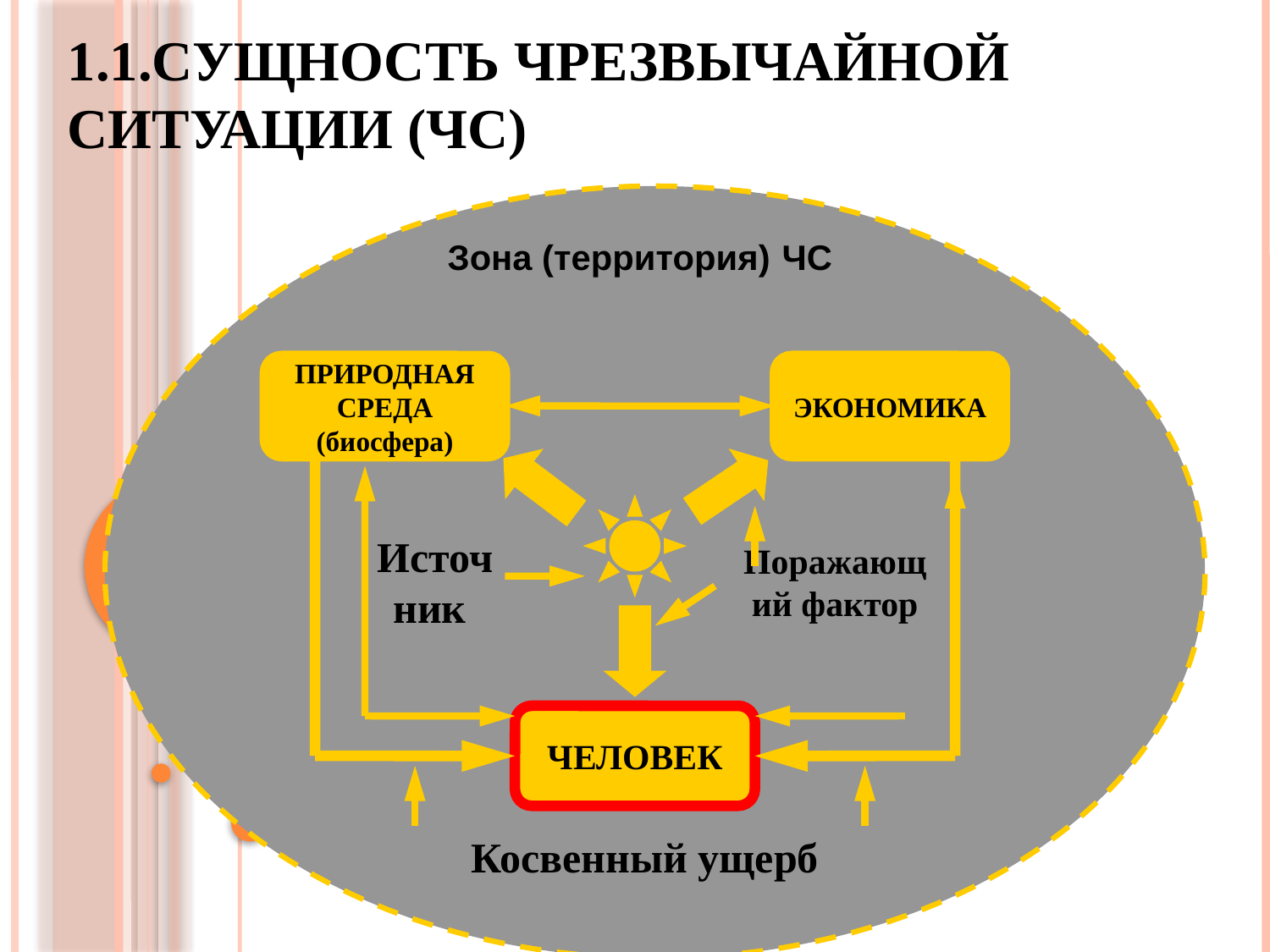

# 1.1.СУЩНОСТЬ ЧРЕЗВЫЧАЙНОЙ СИТУАЦИИ (ЧС)

Зона (территория) ЧС
ПРИРОДНАЯ СРЕДА (биосфера)
ЭКОНОМИКА

Поражающий фактор

Источник

ЧЕЛОВЕК

Косвенный ущерб